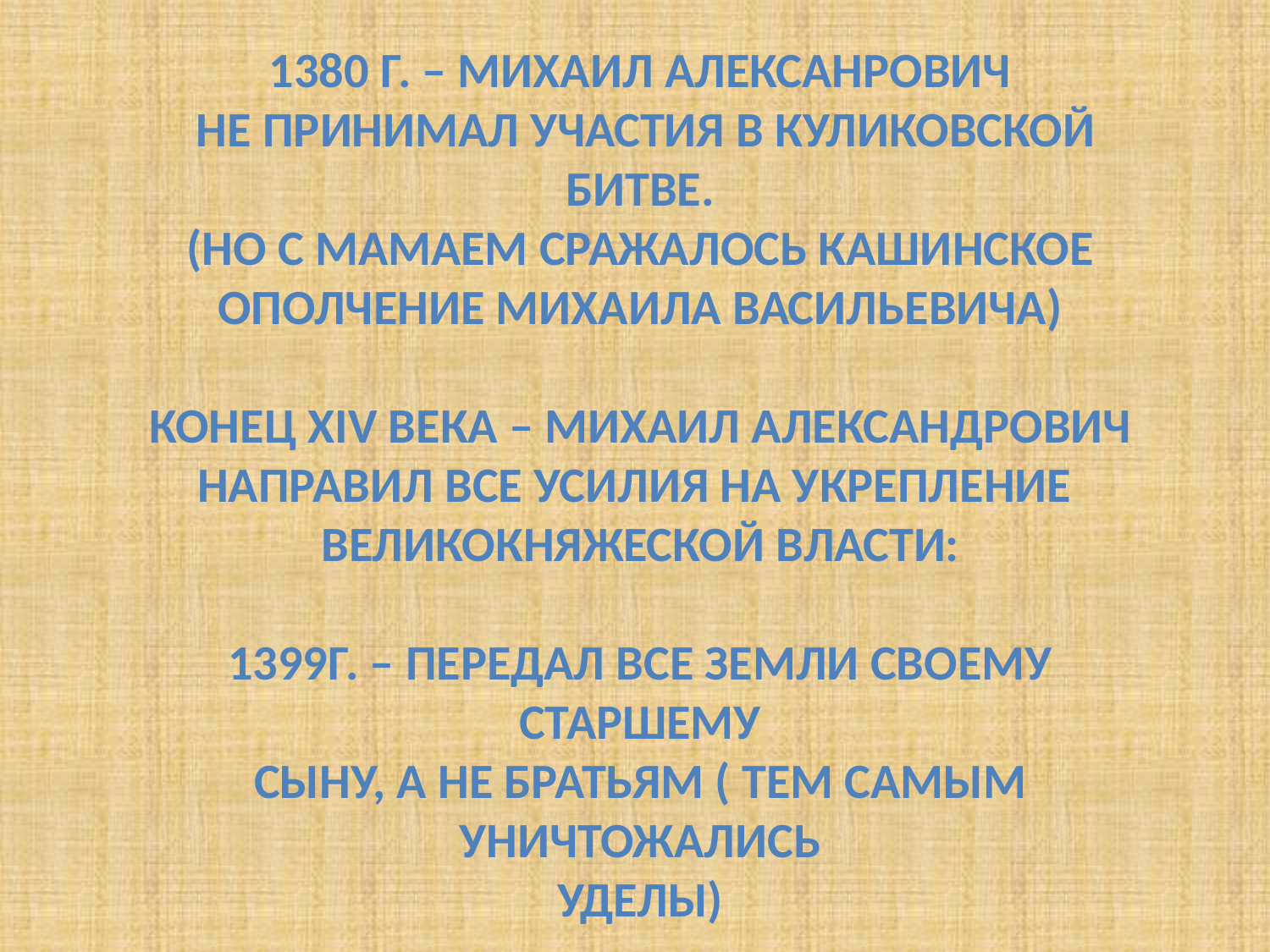

1380 г. – михаил алексанрович
 не принимал участия в куликовской битве.
(Но с мамаем сражалось кашинское ополчение михаила Васильевича)

Конец XIV века – Михаил александрович
Направил все усилия на укрепление
Великокняжеской власти:

1399г. – передал все земли своему старшему
Сыну, а не братьям ( тем самым уничтожались
Уделы)